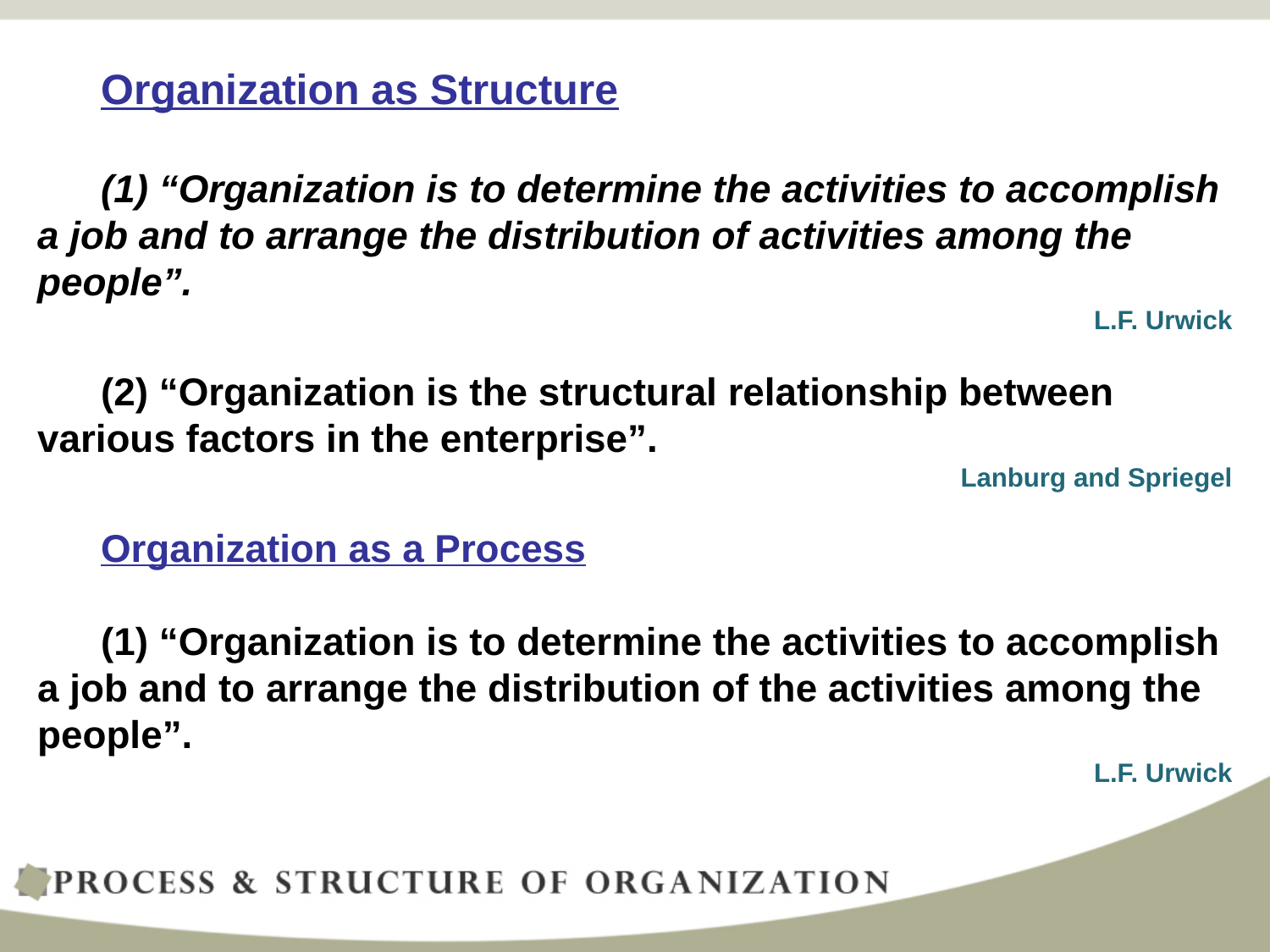

Organization as Structure

(1) “Organization is to determine the activities to accomplish a job and to arrange the distribution of activities among the people”.
L.F. Urwick

(2) “Organization is the structural relationship between various factors in the enterprise”.
Lanburg and Spriegel

Organization as a Process

(1) “Organization is to determine the activities to accomplish a job and to arrange the distribution of the activities among the people”.
L.F. Urwick